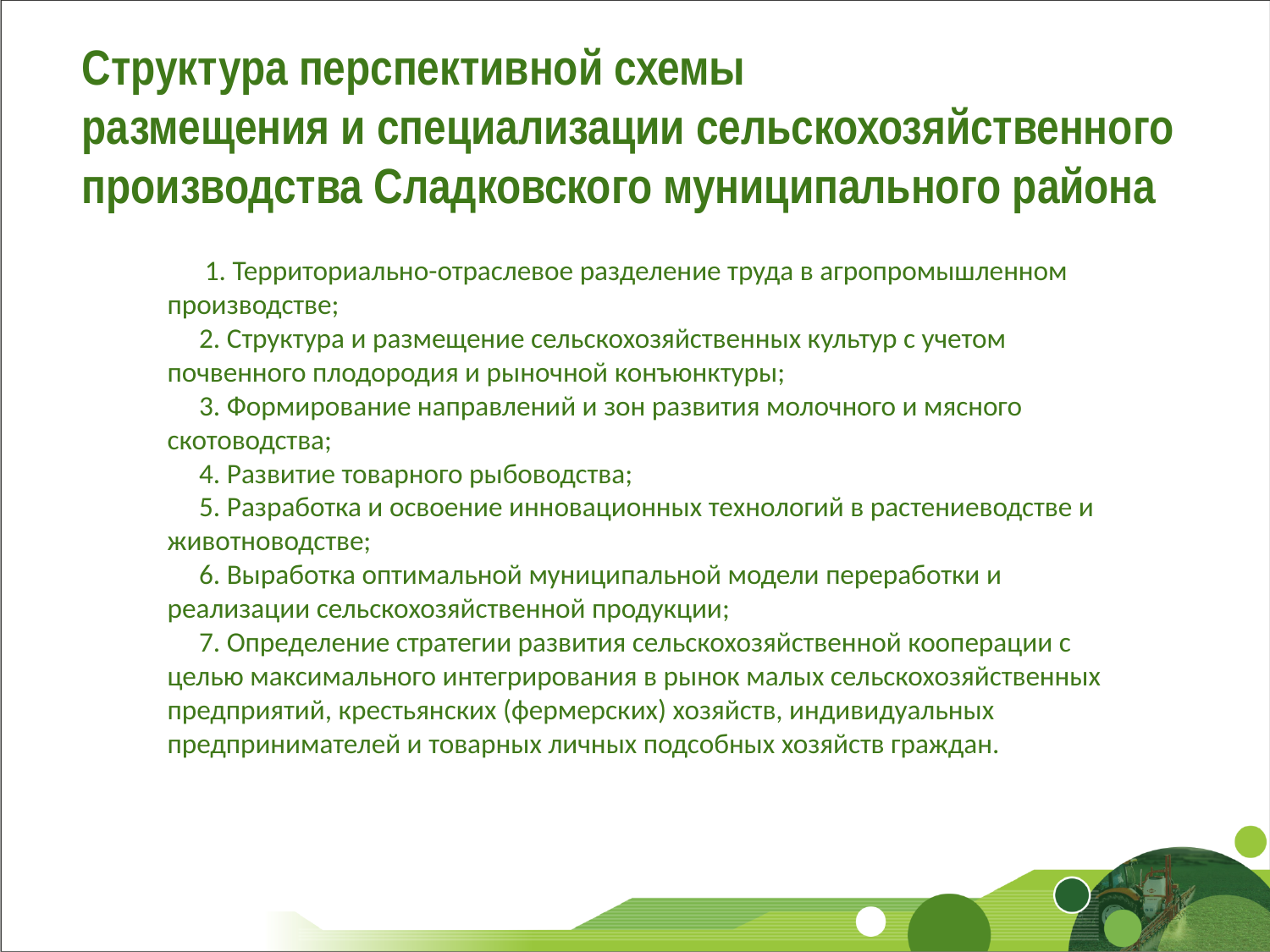

Структура перспективной схемы
размещения и специализации сельскохозяйственного производства Сладковского муниципального района
1. Территориально-отраслевое разделение труда в агропромышленном производстве;
     2. Структура и размещение сельскохозяйственных культур с учетом почвенного плодородия и рыночной конъюнктуры;
     3. Формирование направлений и зон развития молочного и мясного скотоводства;
     4. Развитие товарного рыбоводства;
     5. Разработка и освоение инновационных технологий в растениеводстве и животноводстве;
     6. Выработка оптимальной муниципальной модели переработки и реализации сельскохозяйственной продукции;
     7. Определение стратегии развития сельскохозяйственной кооперации с целью максимального интегрирования в рынок малых сельскохозяйственных предприятий, крестьянских (фермерских) хозяйств, индивидуальных предпринимателей и товарных личных подсобных хозяйств граждан.